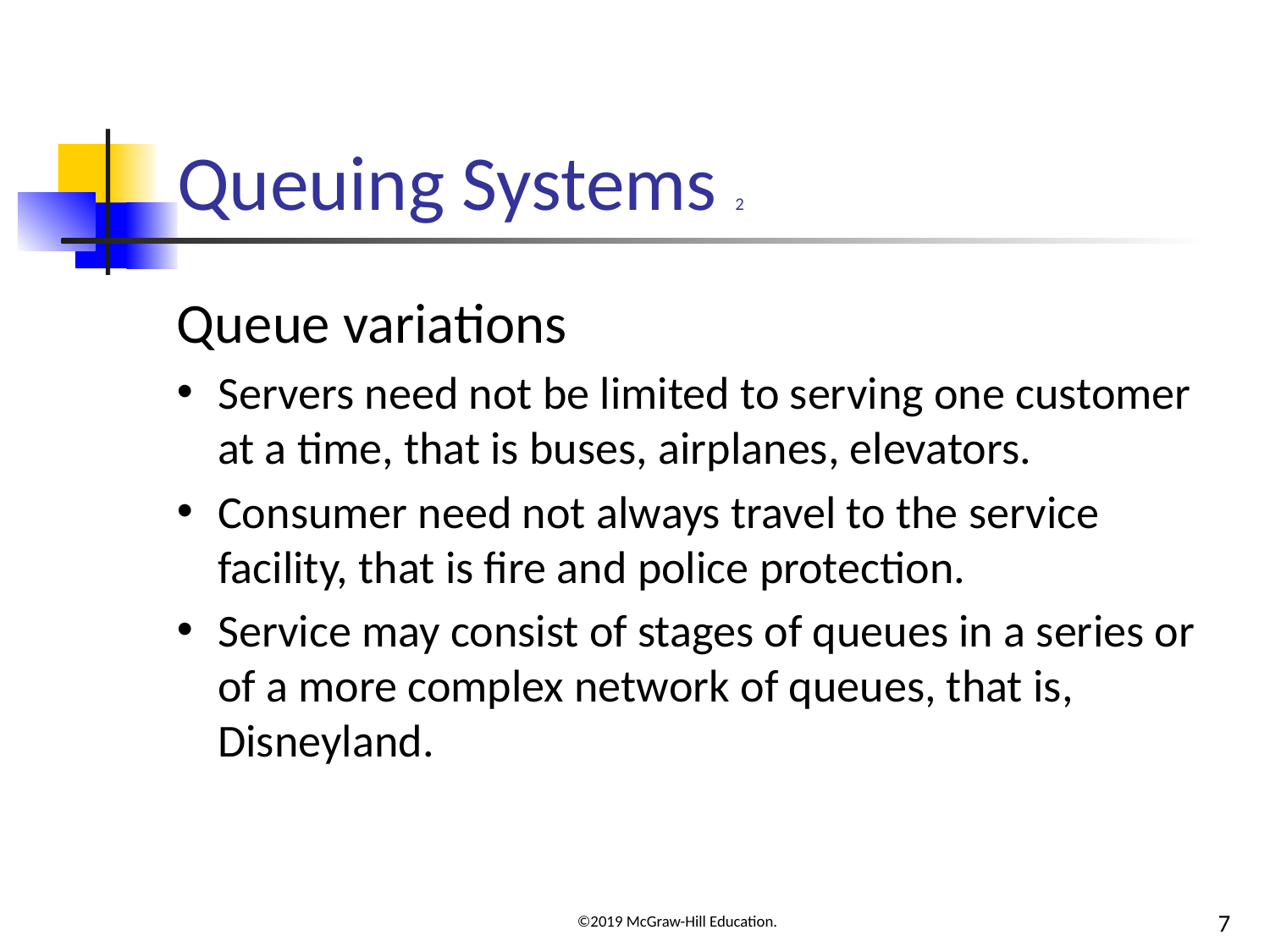

# Queuing Systems 2
Queue variations
Servers need not be limited to serving one customer at a time, that is buses, airplanes, elevators.
Consumer need not always travel to the service facility, that is fire and police protection.
Service may consist of stages of queues in a series or of a more complex network of queues, that is, Disneyland.